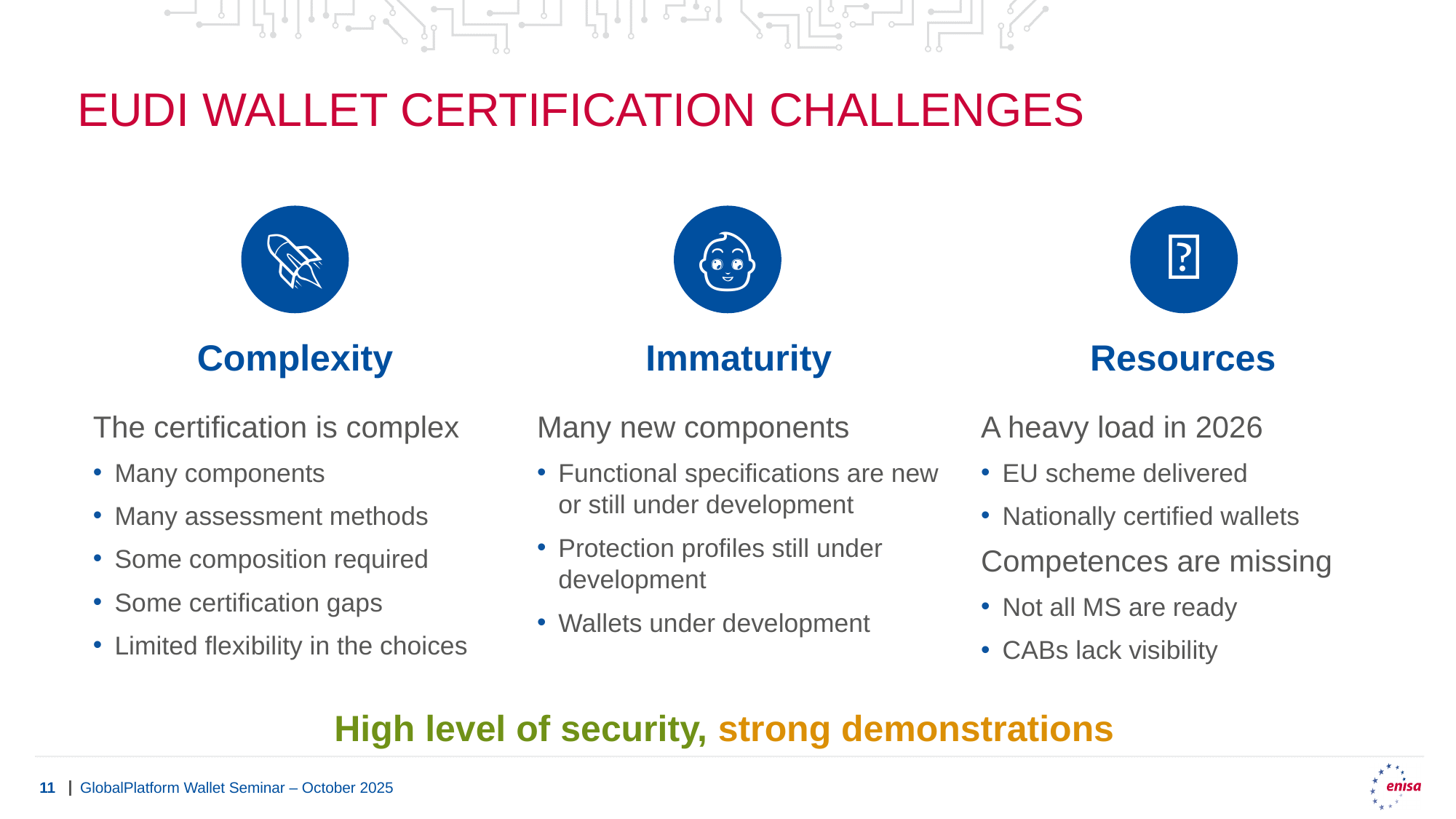

# EUDI Wallet certification challenges
🚀
👶
🫵
Complexity
Immaturity
Resources
The certification is complex
Many components
Many assessment methods
Some composition required
Some certification gaps
Limited flexibility in the choices
Many new components
Functional specifications are new or still under development
Protection profiles still under development
Wallets under development
A heavy load in 2026
EU scheme delivered
Nationally certified wallets
Competences are missing
Not all MS are ready
CABs lack visibility
High level of security, strong demonstrations
GlobalPlatform Wallet Seminar – October 2025